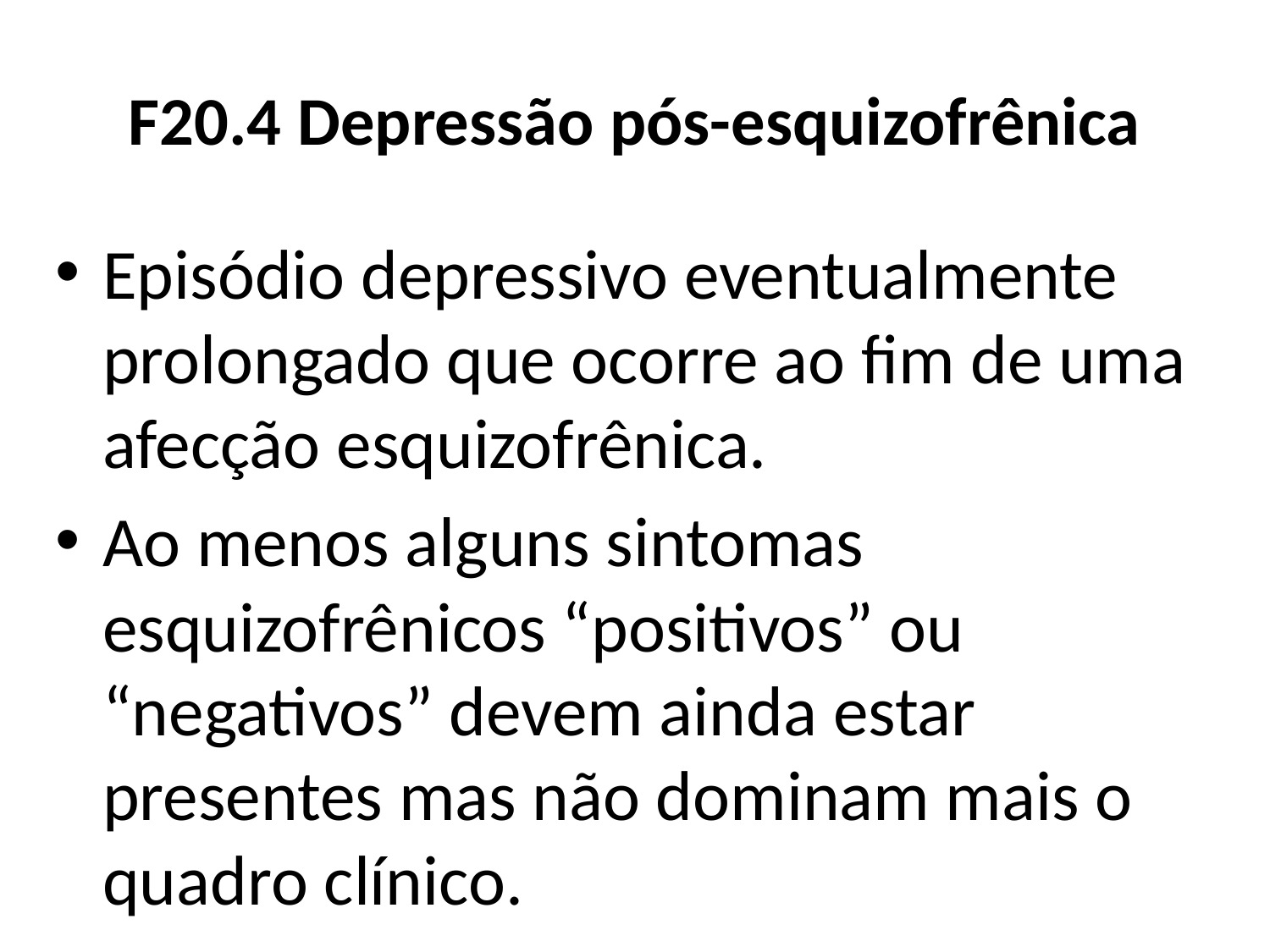

# F20.4 Depressão pós-esquizofrênica
Episódio depressivo eventualmente prolongado que ocorre ao fim de uma afecção esquizofrênica.
Ao menos alguns sintomas esquizofrênicos “positivos” ou “negativos” devem ainda estar presentes mas não dominam mais o quadro clínico.